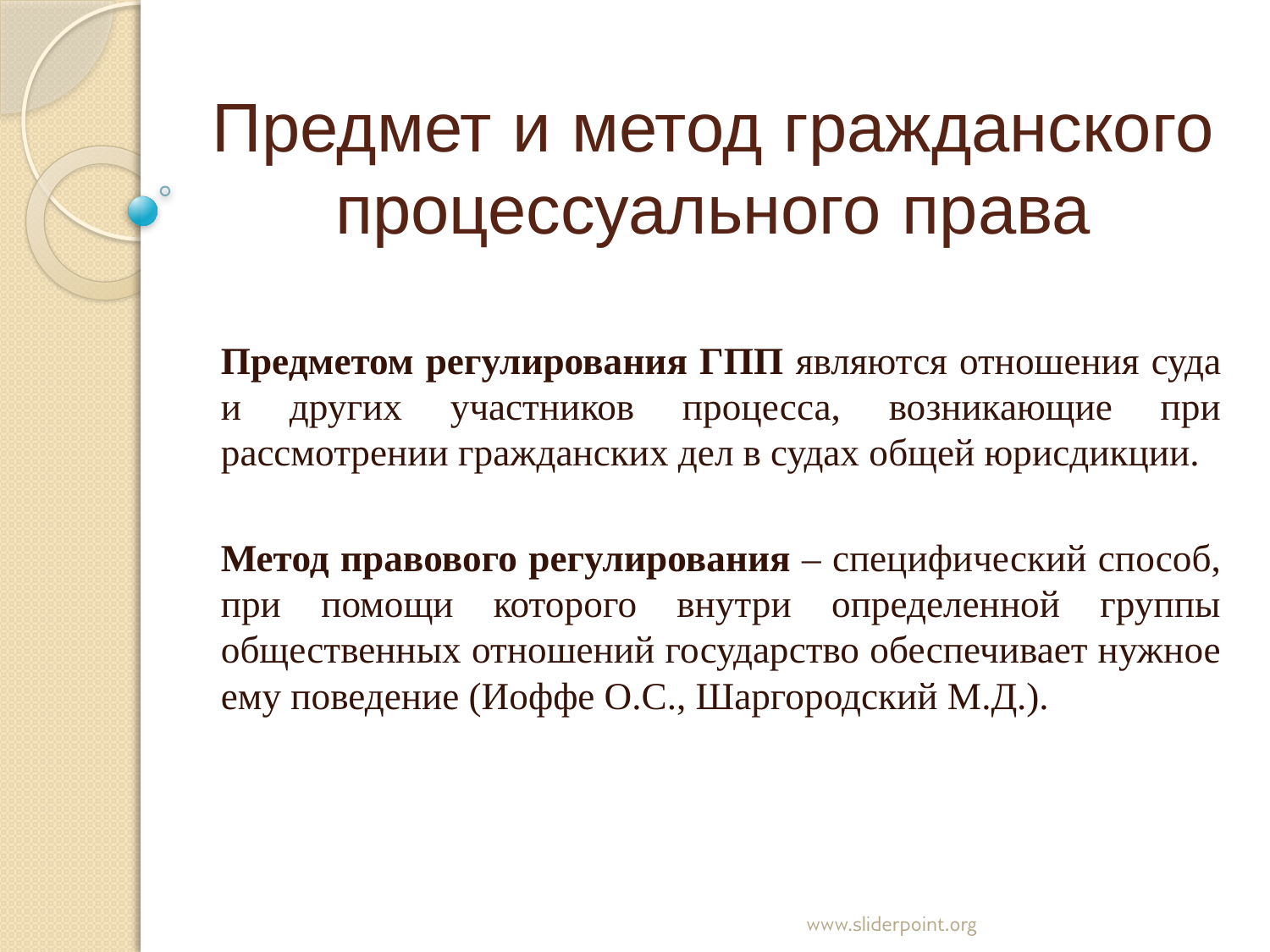

# Предмет и метод гражданского процессуального права
Предметом регулирования ГПП являются отношения суда и других участников процесса, возникающие при рассмотрении гражданских дел в судах общей юрисдикции.

Метод правового регулирования – специфический способ, при помощи которого внутри определенной группы общественных отношений государство обеспечивает нужное ему поведение (Иоффе О.С., Шаргородский М.Д.).

www.sliderpoint.org